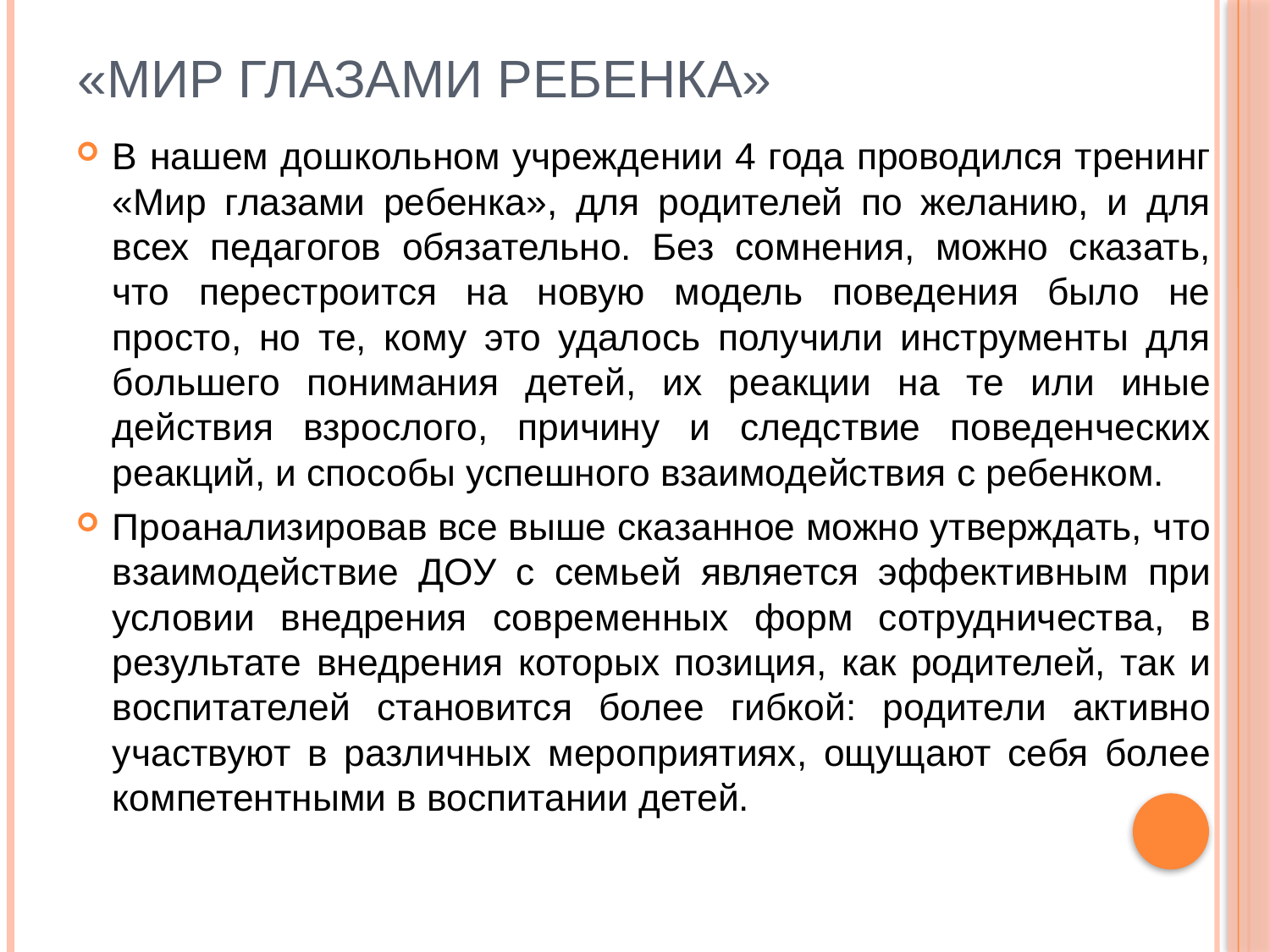

# «Мир глазами ребенка»
В нашем дошкольном учреждении 4 года проводился тренинг «Мир глазами ребенка», для родителей по желанию, и для всех педагогов обязательно. Без сомнения, можно сказать, что перестроится на новую модель поведения было не просто, но те, кому это удалось получили инструменты для большего понимания детей, их реакции на те или иные действия взрослого, причину и следствие поведенческих реакций, и способы успешного взаимодействия с ребенком.
Проанализировав все выше сказанное можно утверждать, что взаимодействие ДОУ с семьей является эффективным при условии внедрения современных форм сотрудничества, в результате внедрения которых позиция, как родителей, так и воспитателей становится более гибкой: родители активно участвуют в различных мероприятиях, ощущают себя более компетентными в воспитании детей.